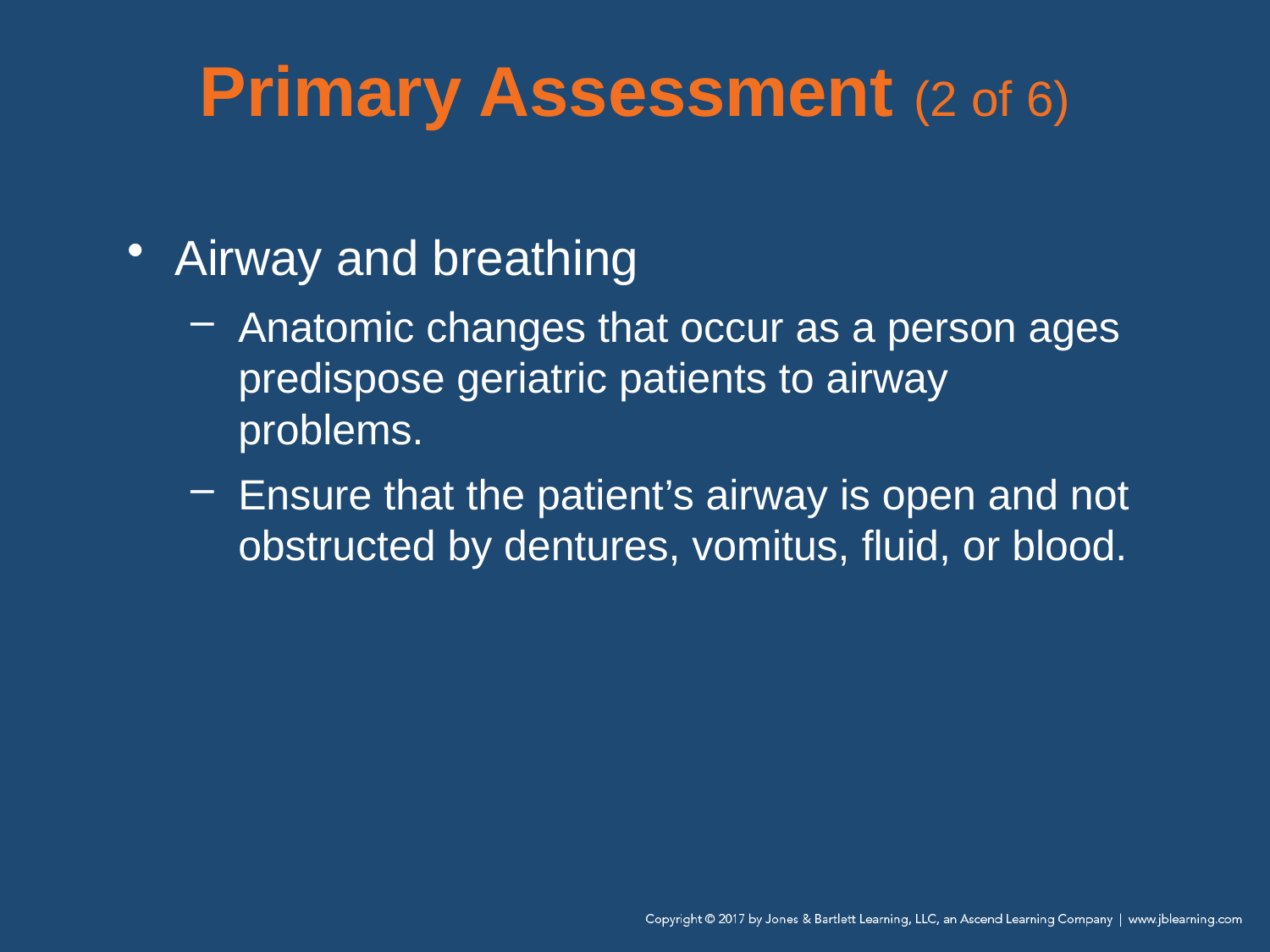

# Primary Assessment (2 of 6)
Airway and breathing
Anatomic changes that occur as a person ages predispose geriatric patients to airway problems.
Ensure that the patient’s airway is open and not obstructed by dentures, vomitus, fluid, or blood.